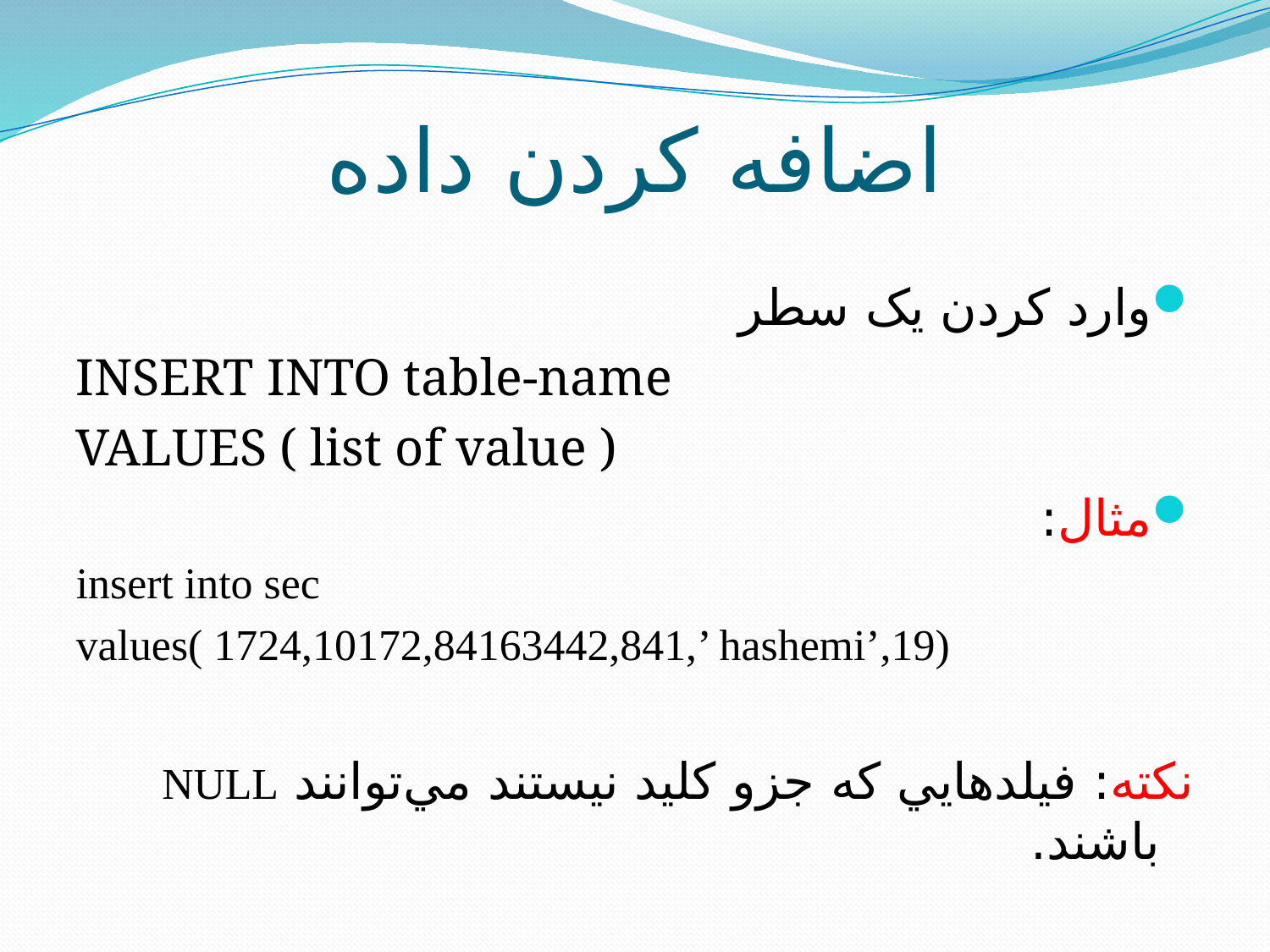

# اضافه کردن داده
وارد کردن يک سطر
INSERT INTO table-name
VALUES ( list of value )
مثال:
insert into sec
values( 1724,10172,84163442,841,’ hashemi’,19)

نکته: فيلدهايي که جزو کليد نيستند مي‌توانند NULL باشند.